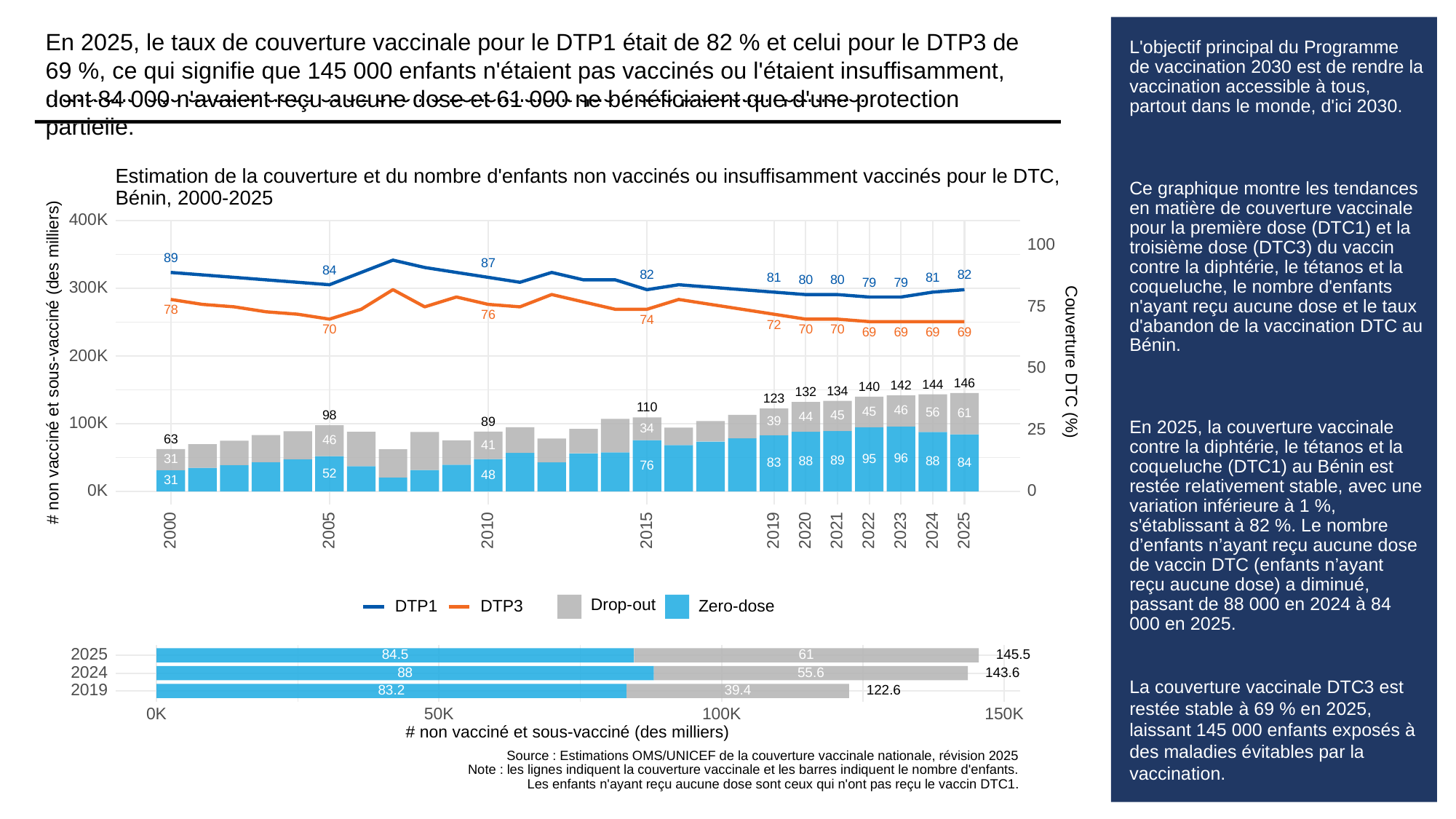

En 2025, le taux de couverture vaccinale pour le DTP1 était de 82 % et celui pour le DTP3 de 69 %, ce qui signifie que 145 000 enfants n'étaient pas vaccinés ou l'étaient insuffisamment, dont 84 000 n'avaient reçu aucune dose et 61 000 ne bénéficiaient que d'une protection partielle.
En 2025, le taux de couverture vaccinale pour le DTP1 était de 82 % et celui pour le DTP3 de 69 %, ce qui signifie que 145 000 enfants n'étaient pas vaccinés ou l'étaient insuffisamment, dont 84 000 n'avaient reçu aucune dose et 61 000 ne bénéficiaient que d'une protection partielle.
En 2025, le taux de couverture vaccinale pour le DTP1 était de 82 % et celui pour le DTP3 de 69 %, ce qui signifie que 145 000 enfants n'étaient pas vaccinés ou l'étaient insuffisamment, dont 84 000 n'avaient reçu aucune dose et 61 000 ne bénéficiaient que d'une protection partielle.
# L'objectif principal du Programme de vaccination 2030 est de rendre la vaccination accessible à tous, partout dans le monde, d'ici 2030.

Ce graphique montre les tendances en matière de couverture vaccinale pour la première dose (DTC1) et la troisième dose (DTC3) du vaccin contre la diphtérie, le tétanos et la coqueluche, le nombre d'enfants n'ayant reçu aucune dose et le taux d'abandon de la vaccination DTC au Bénin.

En 2025, la couverture vaccinale contre la diphtérie, le tétanos et la coqueluche (DTC1) au Bénin est restée relativement stable, avec une variation inférieure à 1 %, à 82 %. Le nombre d’enfants n’ayant reçu aucune dose de vaccin DTC (enfants n’ayant reçu aucune dose) a diminué, passant de 88 000 en 2024 à 84 000 en 2025.

La couverture vaccinale DTC3 est restée stable à 69 % en 2025, laissant 145 000 enfants exposés à des maladies évitables par la vaccination.
L'objectif principal du Programme de vaccination 2030 est de rendre la vaccination accessible à tous, partout dans le monde, d'ici 2030.

Ce graphique montre les tendances en matière de couverture vaccinale pour la première dose (DTC1) et la troisième dose (DTC3) du vaccin contre la diphtérie, le tétanos et la coqueluche, le nombre d'enfants n'ayant reçu aucune dose et le taux d'abandon de la vaccination DTC au Bénin.

En 2025, la couverture vaccinale contre la diphtérie, le tétanos et la coqueluche (DTC1) au Bénin est restée relativement stable, avec une variation inférieure à 1 %, à 82 %. Le nombre d’enfants n’ayant reçu aucune dose de vaccin DTC (enfants n’ayant reçu aucune dose) a diminué, passant de 88 000 en 2024 à 84 000 en 2025.

La couverture vaccinale DTC3 est restée stable à 69 % en 2025, laissant 145 000 enfants exposés à des maladies évitables par la vaccination.
L'objectif principal du Programme de vaccination 2030 est de rendre la vaccination accessible à tous, partout dans le monde, d'ici 2030.

Ce graphique montre les tendances en matière de couverture vaccinale pour la première dose (DTC1) et la troisième dose (DTC3) du vaccin contre la diphtérie, le tétanos et la coqueluche, le nombre d'enfants n'ayant reçu aucune dose et le taux d'abandon de la vaccination DTC au Bénin.

En 2025, la couverture vaccinale contre la diphtérie, le tétanos et la coqueluche (DTC1) au Bénin est restée relativement stable, avec une variation inférieure à 1 %, s'établissant à 82 %. Le nombre d’enfants n’ayant reçu aucune dose de vaccin DTC (enfants n’ayant reçu aucune dose) a diminué, passant de 88 000 en 2024 à 84 000 en 2025.

La couverture vaccinale DTC3 est restée stable à 69 % en 2025, laissant 145 000 enfants exposés à des maladies évitables par la vaccination.

Estimation de la couverture et du nombre d'enfants non vaccinés ou insuffisamment vaccinés pour le DTC,
Bénin, 2000-2025
400K

100
89

87

84
82
82
81
81
80
80
79
79
300K

75
78
76
74
72

70
70
70
69
69
69
69
200K
# non vacciné et sous-vacciné (des milliers)
Couverture DTC (%)

50
146
144
142
140
134
132

123

110
46
45
56

61
98
45
44

39

89
100K

25

34

63

46

41

96
95
31

89
88
88

84
83

76

52

48
31

0K
0

2023
2000
2005
2010
2015
2019
2020
2021
2022
2024
2025

Drop-out
DTP3
Zero-dose
DTP1

2025
84.5
61
145.5

2024
143.6
88
55.6

2019
83.2
39.4
122.6

0K
50K
100K
150K
# non vacciné et sous-vacciné (des milliers)
Source : Estimations OMS/UNICEF de la couverture vaccinale nationale, révision 2025
Note : les lignes indiquent la couverture vaccinale et les barres indiquent le nombre d'enfants.
Les enfants n'ayant reçu aucune dose sont ceux qui n'ont pas reçu le vaccin DTC1.